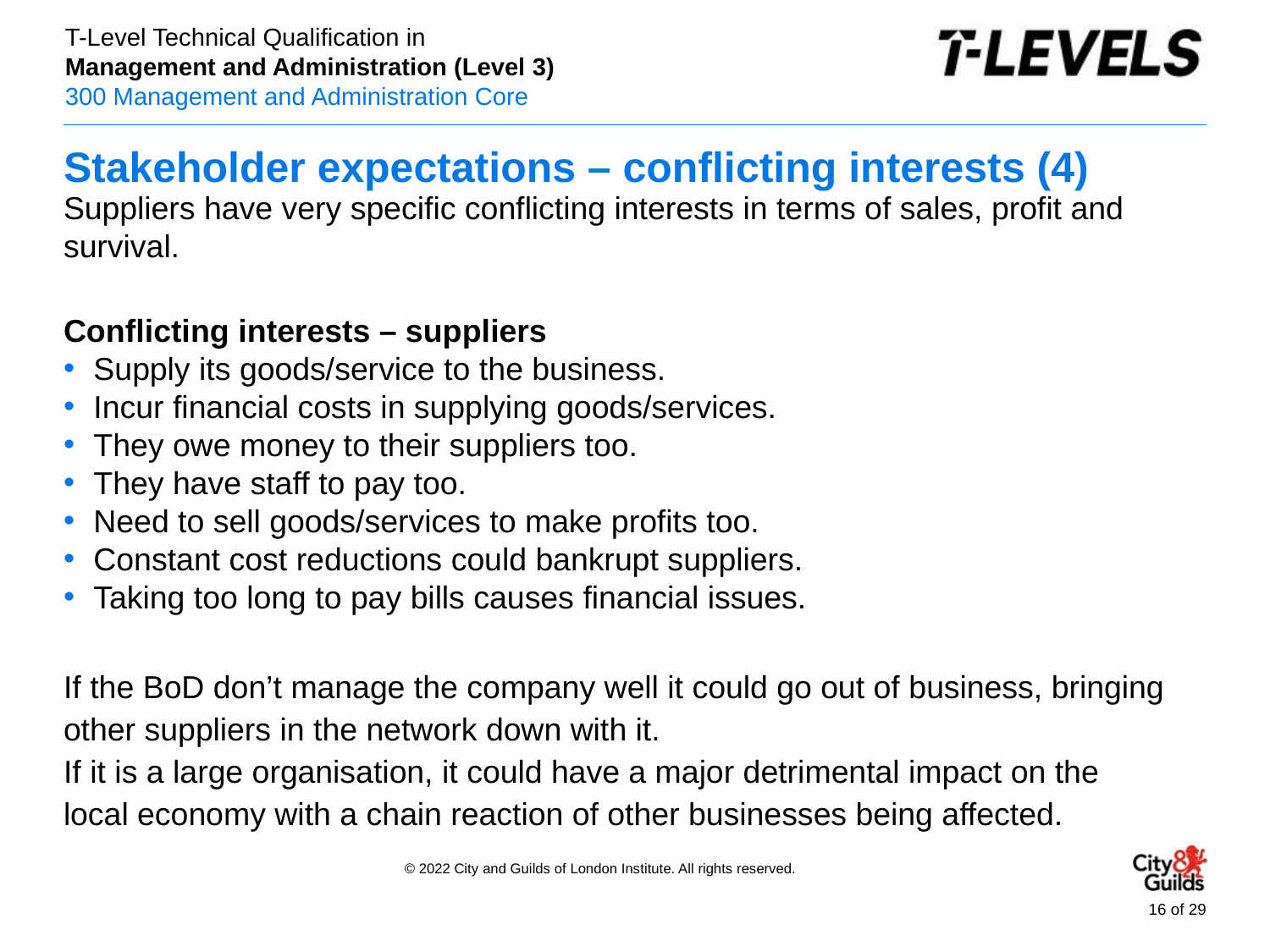

# Stakeholder expectations – conflicting interests (4)
Suppliers have very specific conflicting interests in terms of sales, profit and survival.

Conflicting interests – suppliers
Supply its goods/service to the business.
Incur financial costs in supplying goods/services.
They owe money to their suppliers too.
They have staff to pay too.
Need to sell goods/services to make profits too.
Constant cost reductions could bankrupt suppliers.
Taking too long to pay bills causes financial issues.

If the BoD don’t manage the company well it could go out of business, bringing other suppliers in the network down with it.
If it is a large organisation, it could have a major detrimental impact on the       local economy with a chain reaction of other businesses being affected.